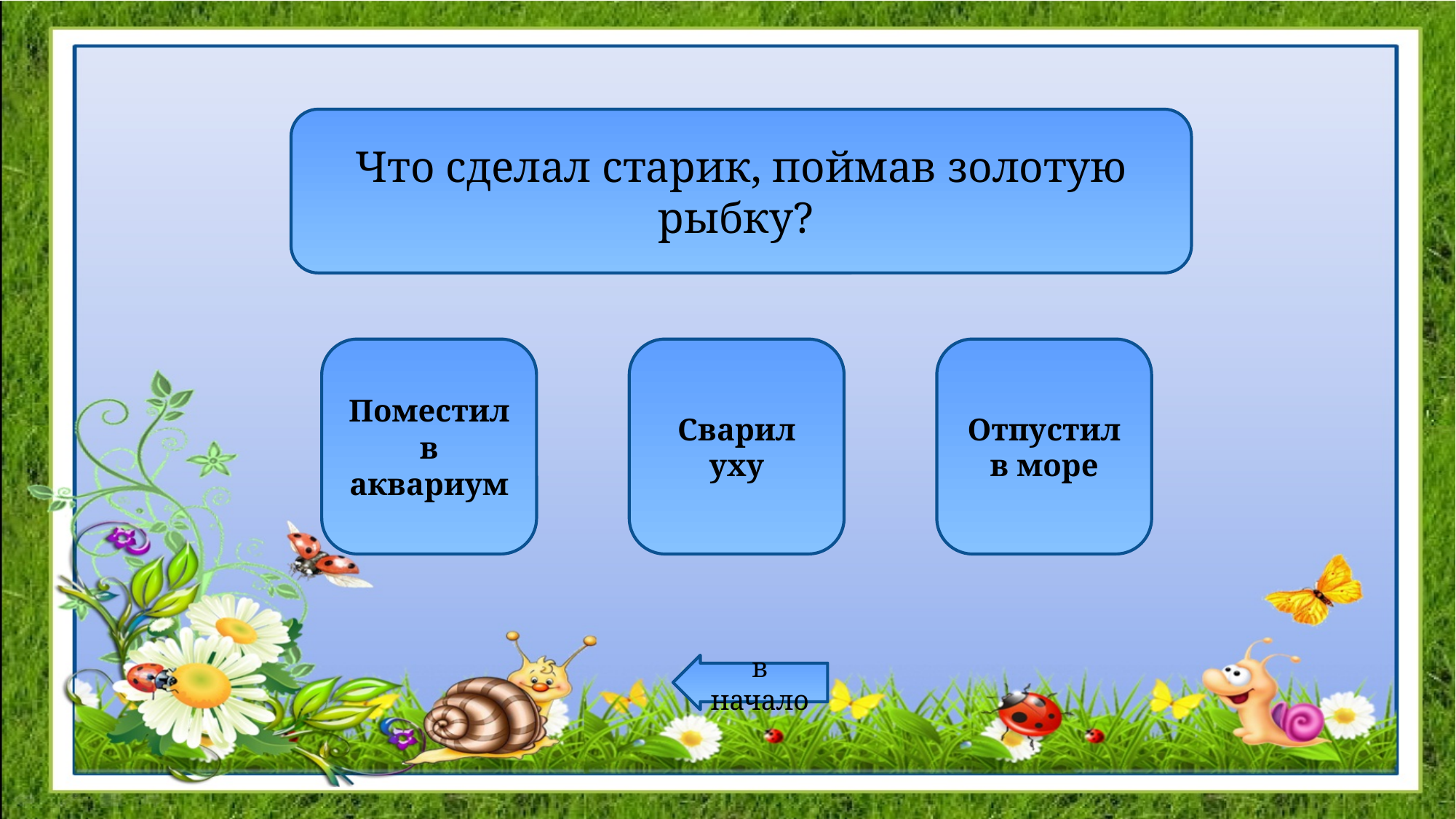

Что сделал старик, поймав золотую рыбку?
Поместил в аквариум
Сварил уху
Отпустил в море
в начало